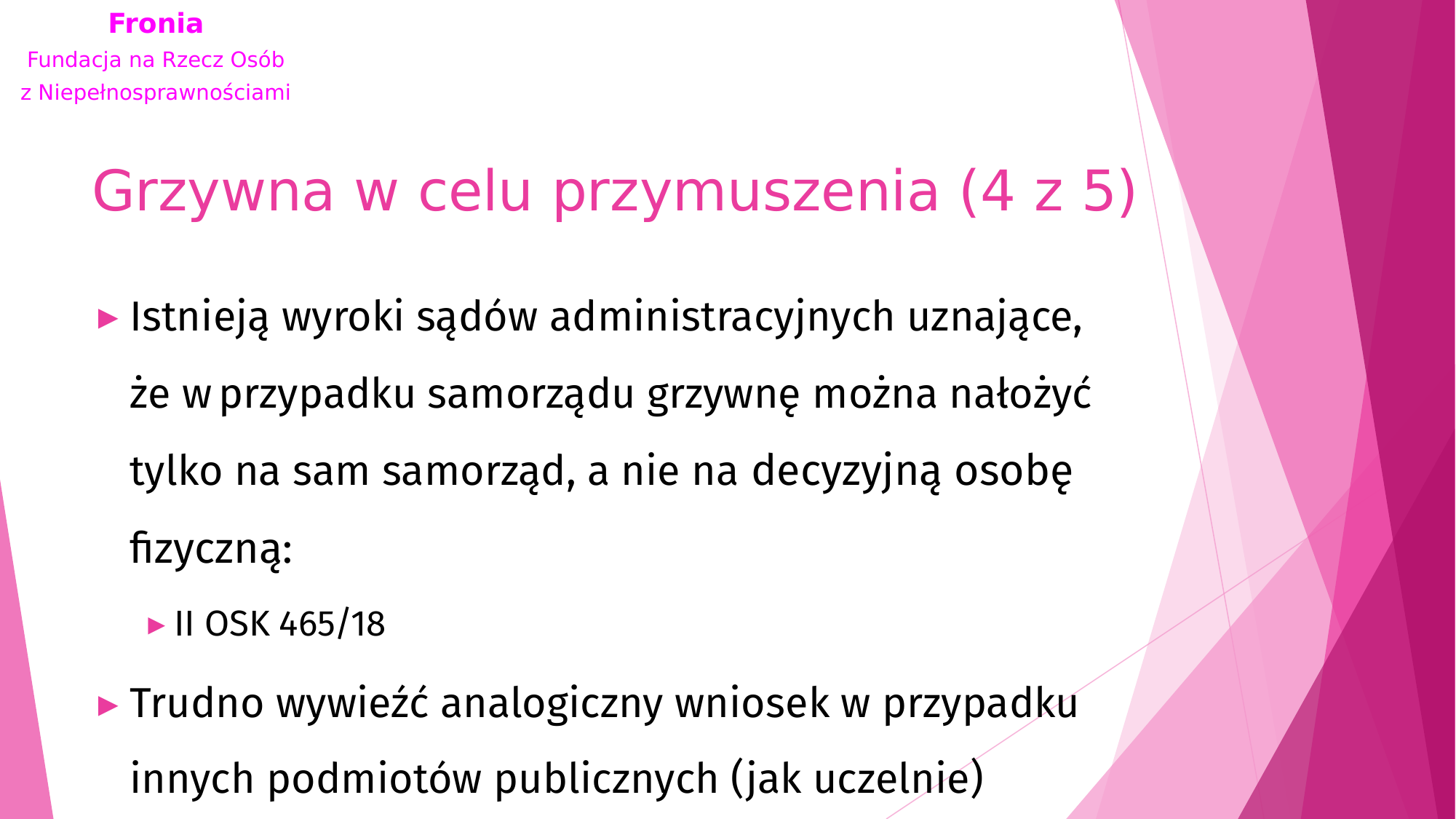

# Grzywna w celu przymuszenia (4 z 5)
Istnieją wyroki sądów administracyjnych uznające, że w przypadku samorządu grzywnę można nałożyć tylko na sam samorząd, a nie na decyzyjną osobę fizyczną:
II OSK 465/18
Trudno wywieźć analogiczny wniosek w przypadku innych podmiotów publicznych (jak uczelnie)